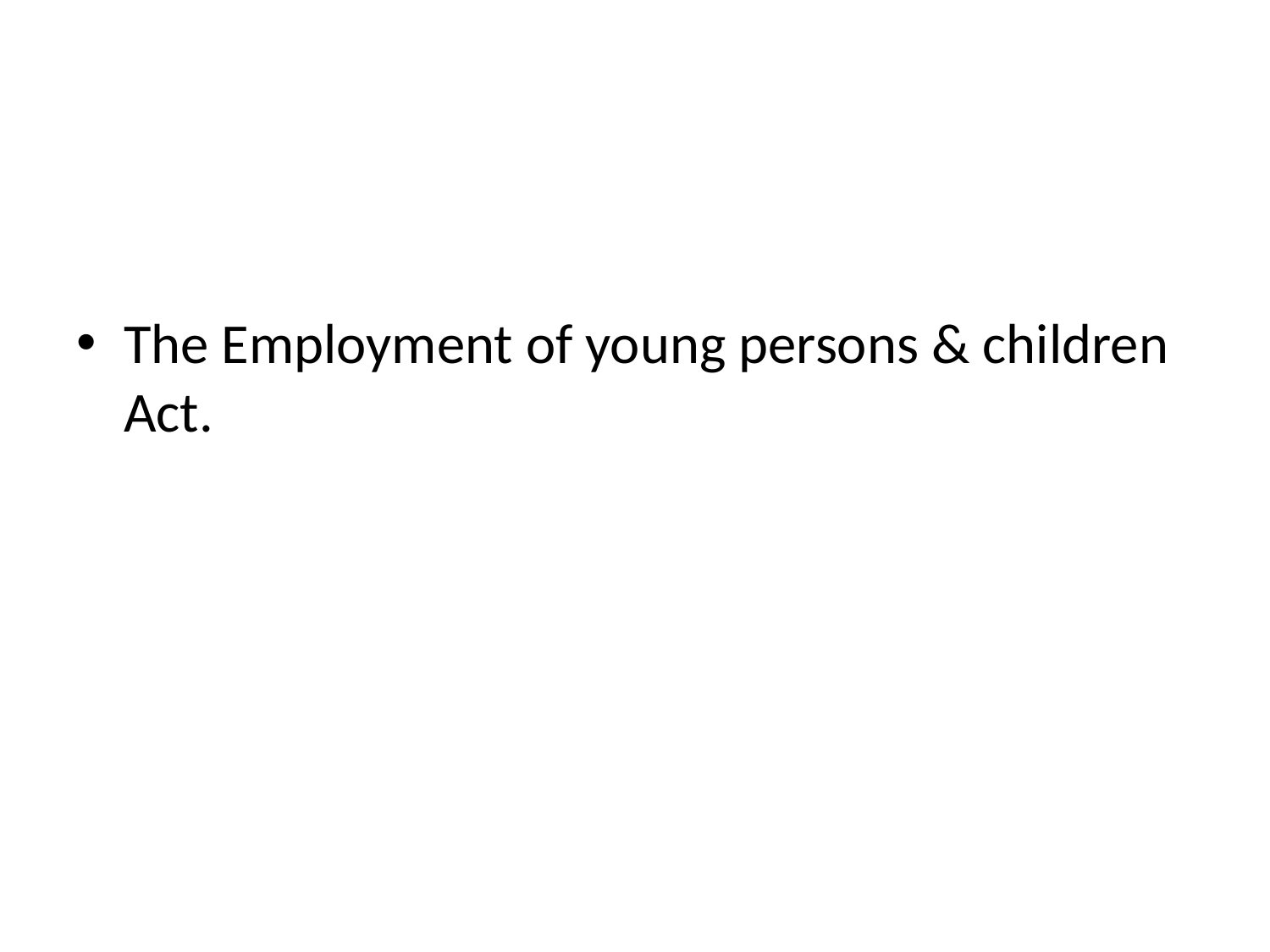

#

The Employment of young persons & children Act.